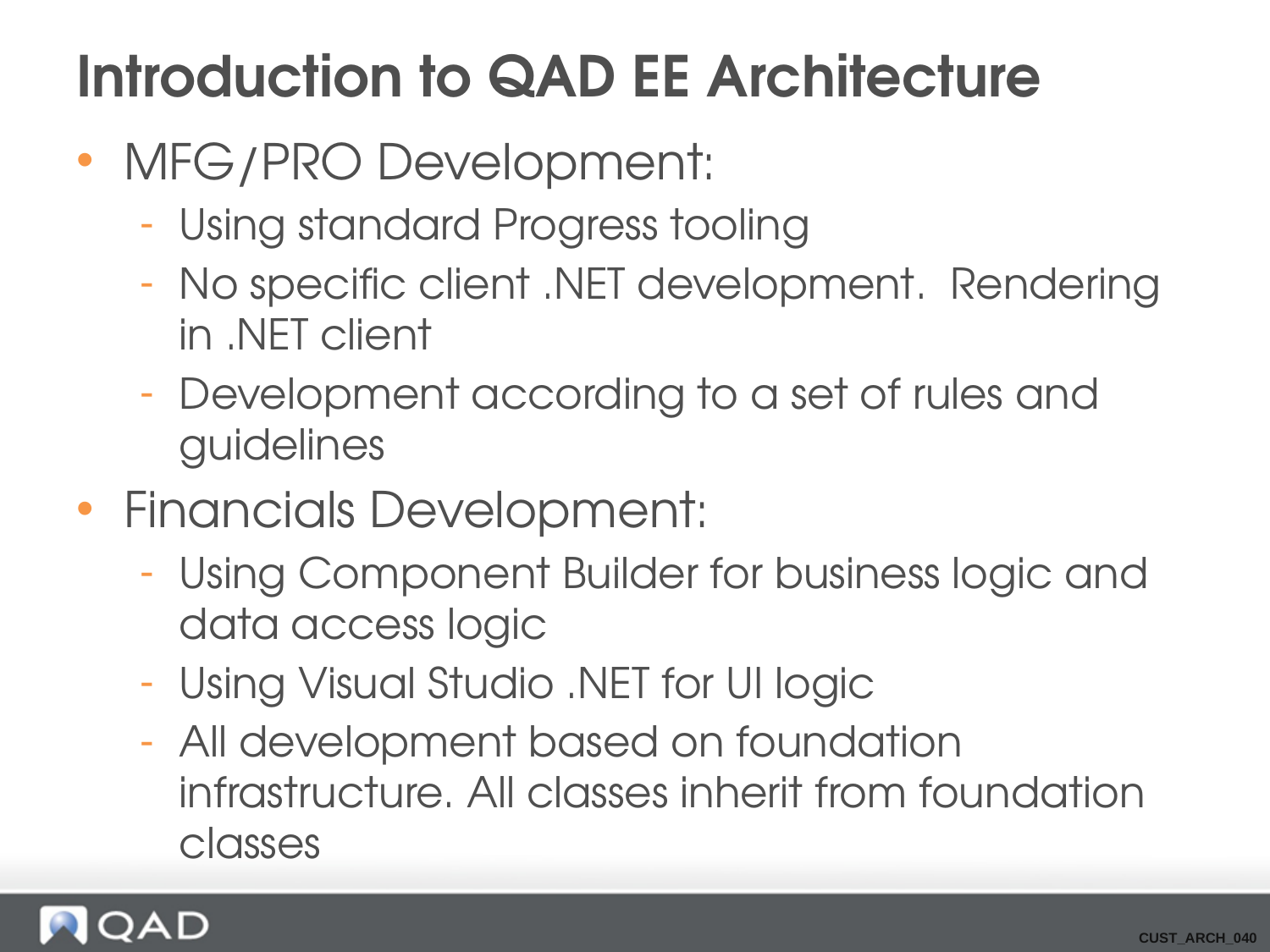

# Introduction to QAD EE Architecture
MFG/PRO Development:
Using standard Progress tooling
No specific client .NET development.  Rendering in .NET client
Development according to a set of rules and guidelines
Financials Development:
Using Component Builder for business logic and data access logic
Using Visual Studio .NET for UI logic
All development based on foundation infrastructure. All classes inherit from foundation classes
CUST_ARCH_040